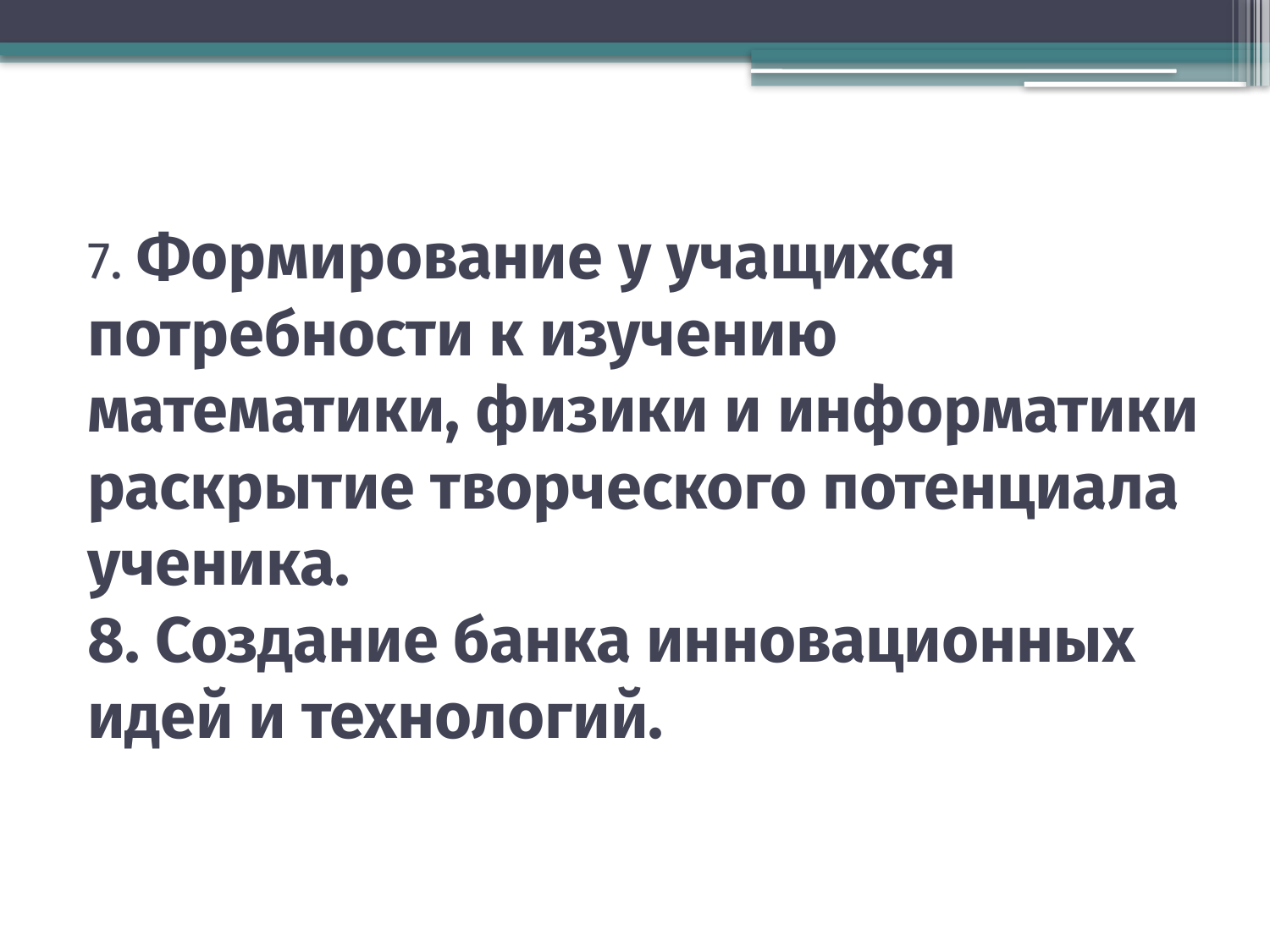

# 7. Формирование у учащихся потребности к изучению математики, физики и информатики раскрытие творческого потенциала ученика.  8. Создание банка инновационных идей и технологий.